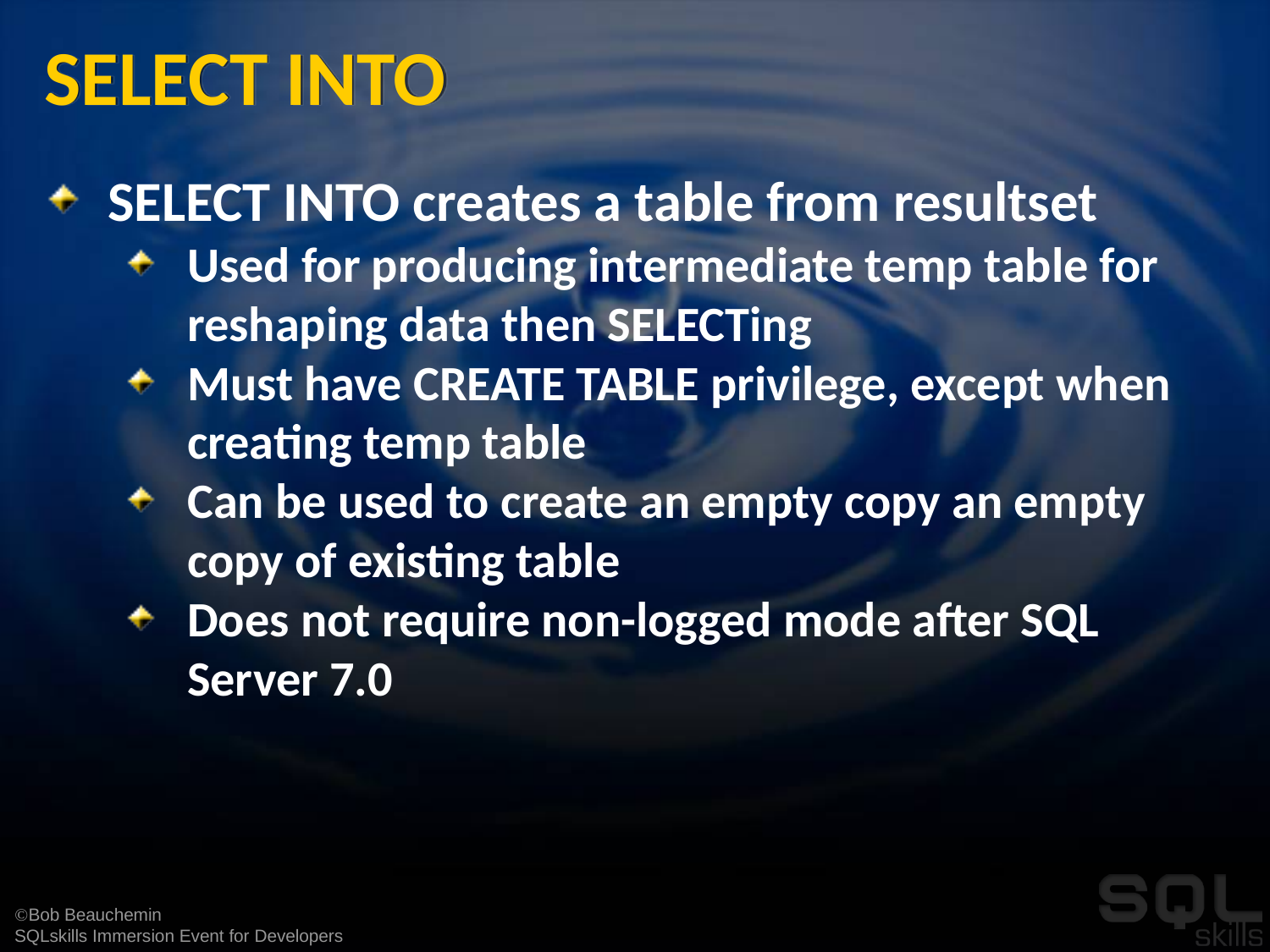

# SELECT INTO
SELECT INTO creates a table from resultset
Used for producing intermediate temp table for reshaping data then SELECTing
Must have CREATE TABLE privilege, except when creating temp table
Can be used to create an empty copy an empty copy of existing table
Does not require non-logged mode after SQL Server 7.0